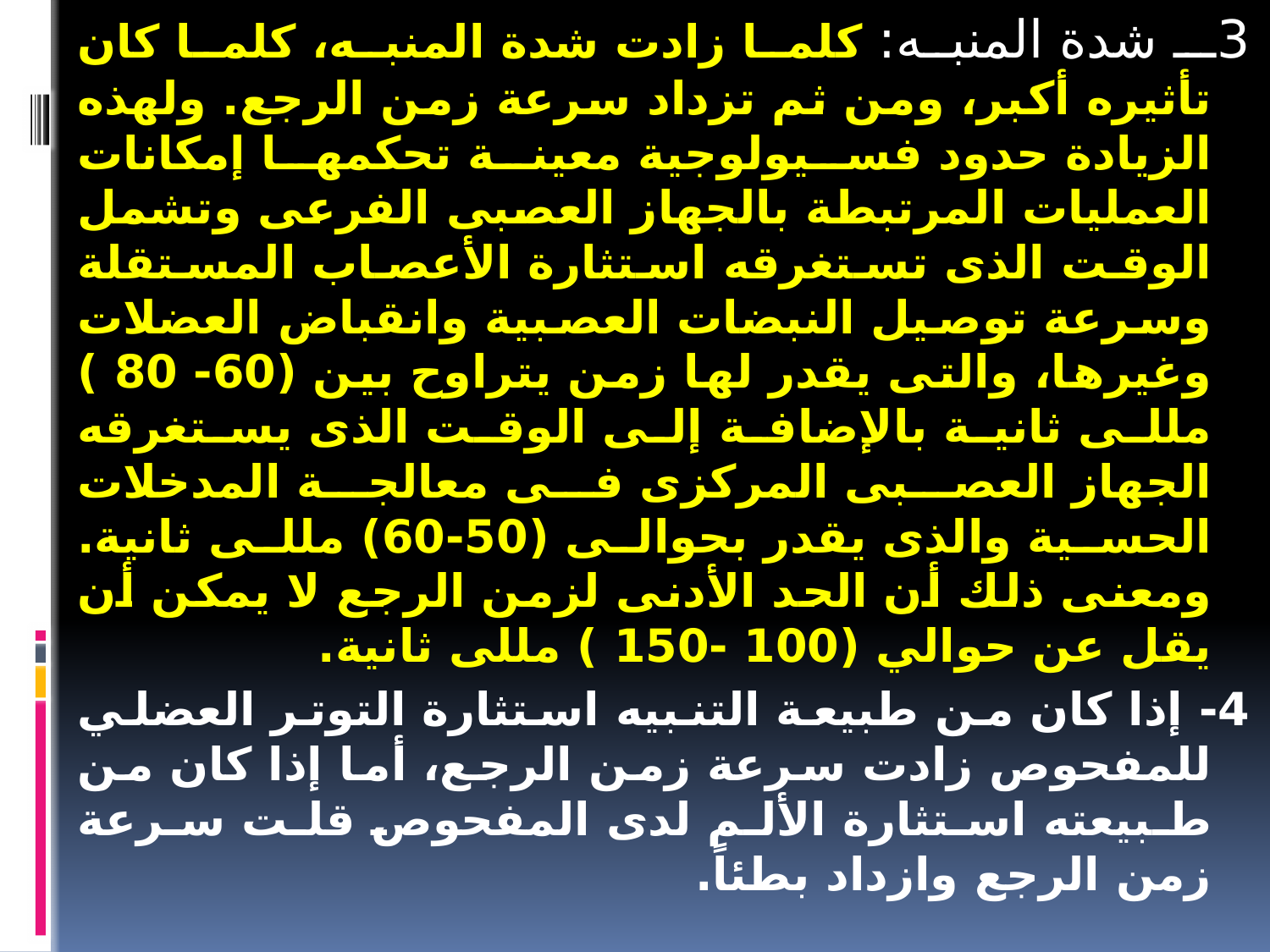

3ـ شدة المنبه: كلما زادت شدة المنبه، كلما كان تأثيره أكبر، ومن ثم تزداد سرعة زمن الرجع. ولهذه الزيادة حدود فسيولوجية معينة تحكمها إمكانات العمليات المرتبطة بالجهاز العصبى الفرعى وتشمل الوقت الذى تستغرقه استثارة الأعصاب المستقلة وسرعة توصيل النبضات العصبية وانقباض العضلات وغيرها، والتى يقدر لها زمن يتراوح بين (60- 80 ) مللى ثانية بالإضافة إلى الوقت الذى يستغرقه الجهاز العصبى المركزى فى معالجة المدخلات الحسية والذى يقدر بحوالى (50-60) مللى ثانية. ومعنى ذلك أن الحد الأدنى لزمن الرجع لا يمكن أن يقل عن حوالي (100 -150 ) مللى ثانية.
4- إذا كان من طبيعة التنبيه استثارة التوتر العضلي للمفحوص زادت سرعة زمن الرجع، أما إذا كان من طبيعته استثارة الألم لدى المفحوص قلت سرعة زمن الرجع وازداد بطئاً.